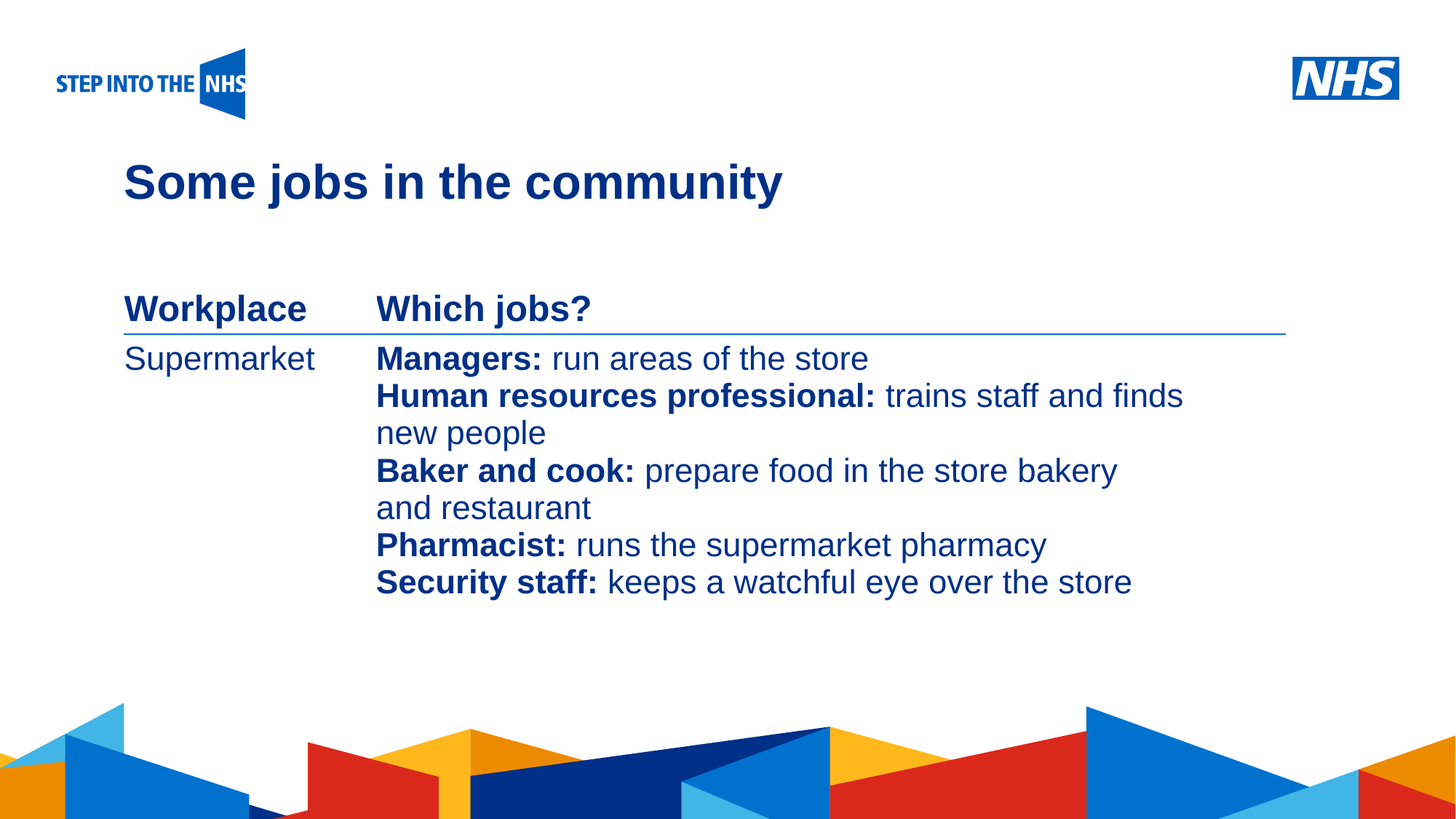

# Some jobs in the community
| Workplace | Which jobs? |
| --- | --- |
| Supermarket | Managers: run areas of the store Human resources professional: trains staff and finds new people Baker and cook: prepare food in the store bakery and restaurant Pharmacist: runs the supermarket pharmacy Security staff: keeps a watchful eye over the store |